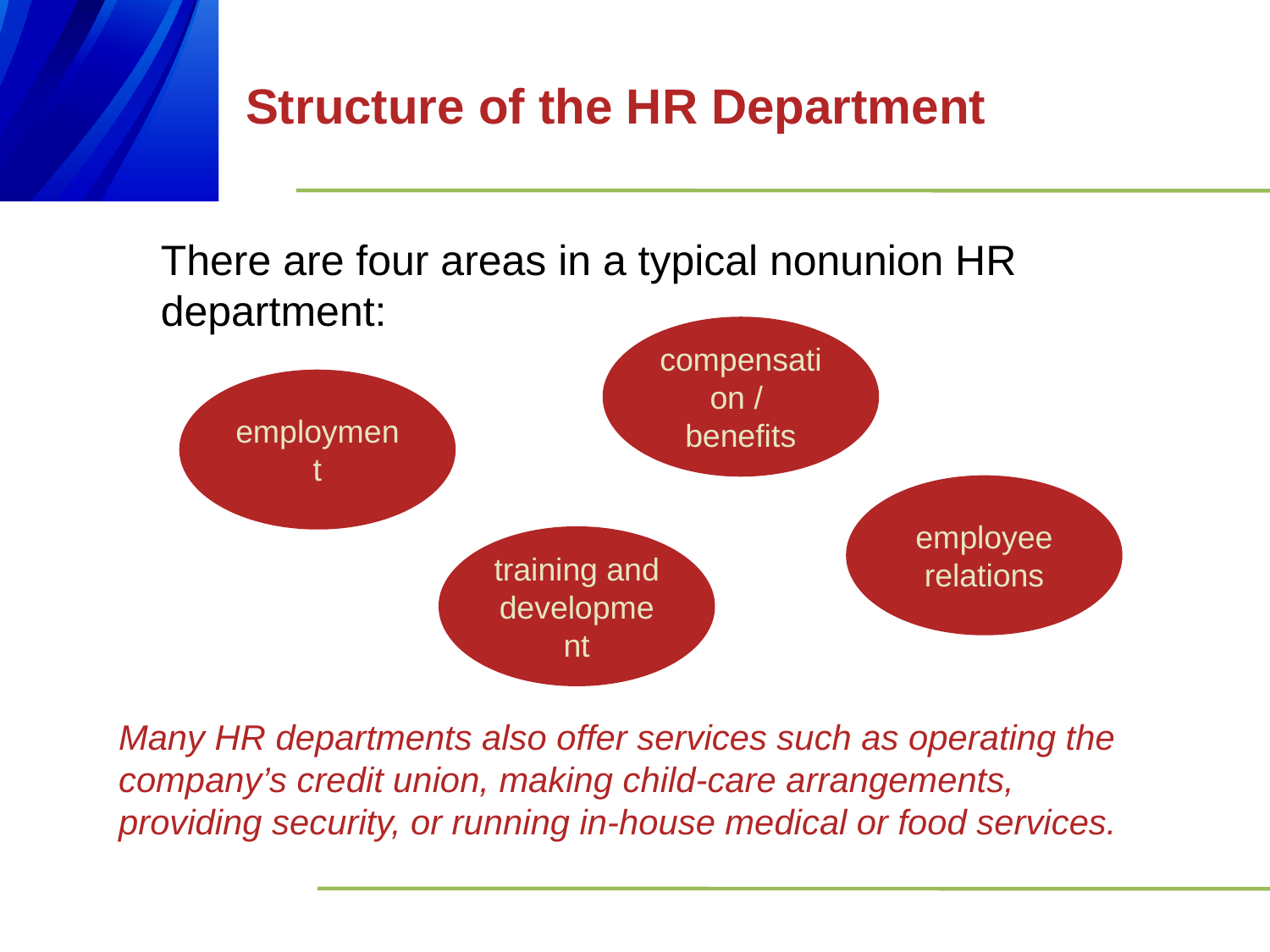

Structure of the HR Department

There are four areas in a typical nonunion HR department:
compensation /
benefits
employment
employee
relations
training and
development
Many HR departments also offer services such as operating the company’s credit union, making child-care arrangements, providing security, or running in-house medical or food services.